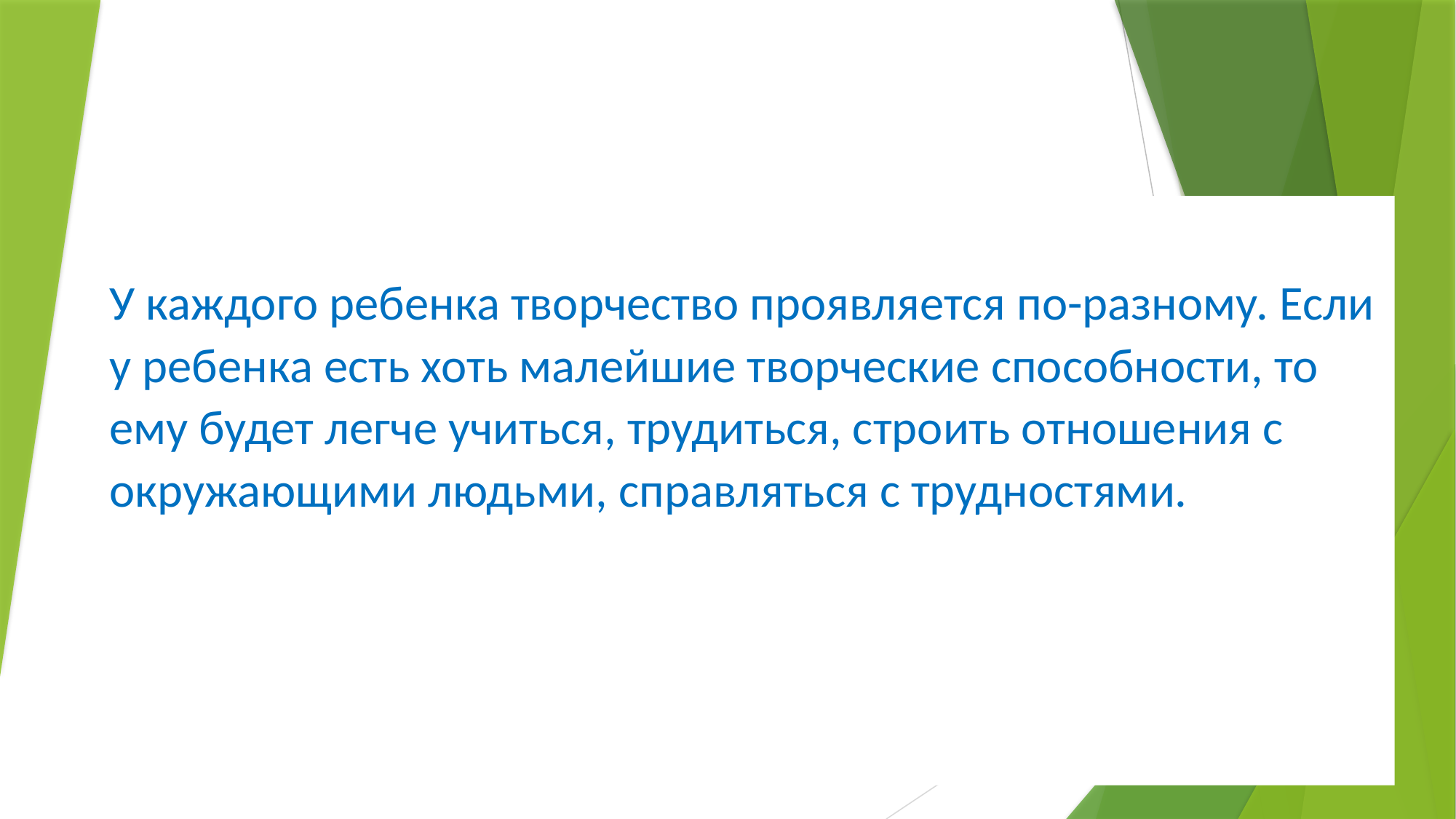

У каждого ребенка творчество проявляется по-разному. Если у ребенка есть хоть малейшие творческие способности, то ему будет легче учиться, трудиться, строить отношения с окружающими людьми, справляться с трудностями.